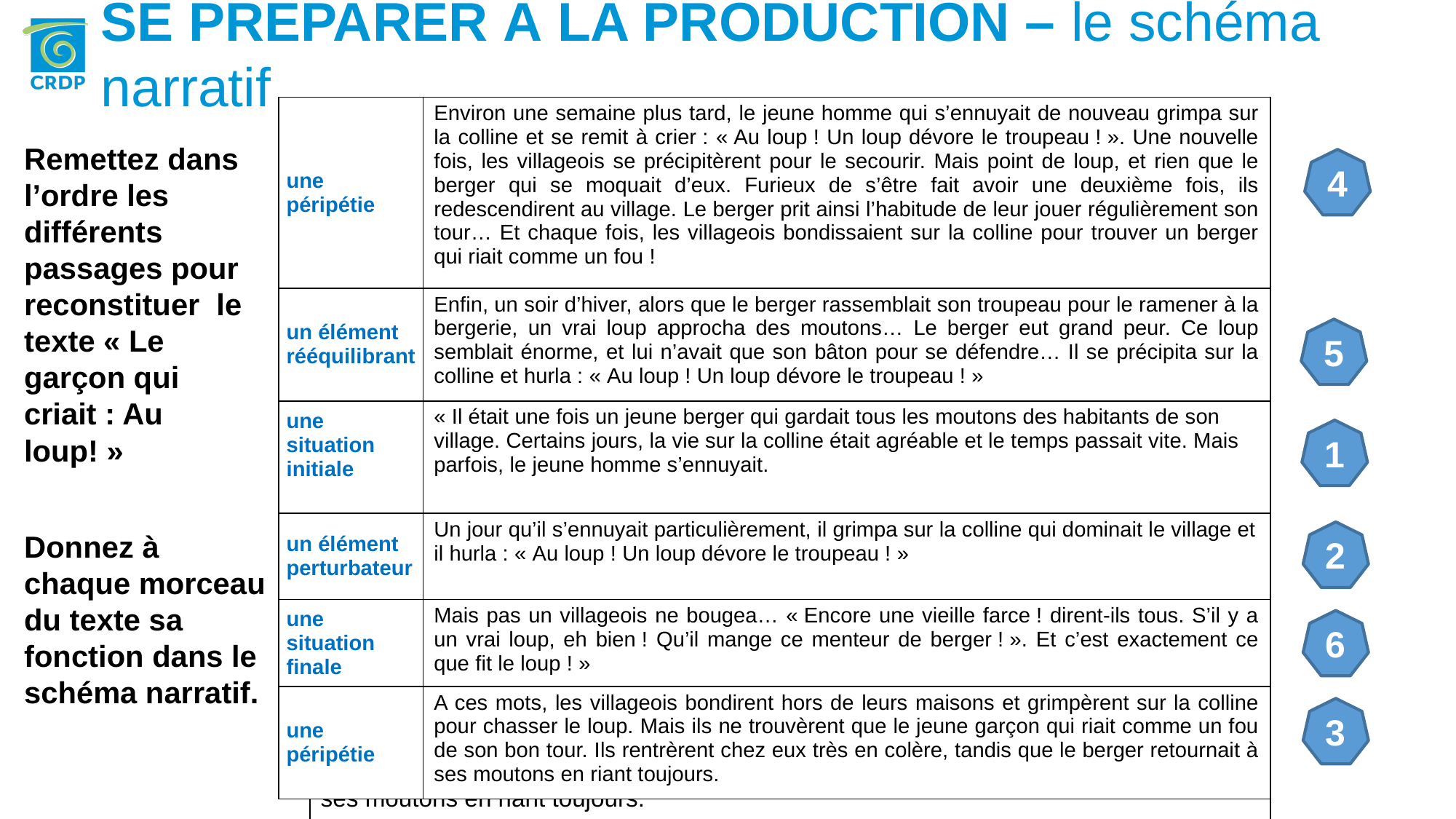

SE PRÉPARER À LA PRODUCTION – le schéma narratif
| une péripétie | Environ une semaine plus tard, le jeune homme qui s’ennuyait de nouveau grimpa sur la colline et se remit à crier : « Au loup ! Un loup dévore le troupeau ! ». Une nouvelle fois, les villageois se précipitèrent pour le secourir. Mais point de loup, et rien que le berger qui se moquait d’eux. Furieux de s’être fait avoir une deuxième fois, ils redescendirent au village. Le berger prit ainsi l’habitude de leur jouer régulièrement son tour… Et chaque fois, les villageois bondissaient sur la colline pour trouver un berger qui riait comme un fou ! |
| --- | --- |
| un élément rééquilibrant | Enfin, un soir d’hiver, alors que le berger rassemblait son troupeau pour le ramener à la bergerie, un vrai loup approcha des moutons… Le berger eut grand peur. Ce loup semblait énorme, et lui n’avait que son bâton pour se défendre… Il se précipita sur la colline et hurla : « Au loup ! Un loup dévore le troupeau ! » |
| une situation initiale | « Il était une fois un jeune berger qui gardait tous les moutons des habitants de son village. Certains jours, la vie sur la colline était agréable et le temps passait vite. Mais parfois, le jeune homme s’ennuyait. |
| un élément perturbateur | Un jour qu’il s’ennuyait particulièrement, il grimpa sur la colline qui dominait le village et il hurla : « Au loup ! Un loup dévore le troupeau ! » |
| une situation finale | Mais pas un villageois ne bougea… « Encore une vieille farce ! dirent-ils tous. S’il y a un vrai loup, eh bien ! Qu’il mange ce menteur de berger ! ». Et c’est exactement ce que fit le loup ! » |
| une péripétie | A ces mots, les villageois bondirent hors de leurs maisons et grimpèrent sur la colline pour chasser le loup. Mais ils ne trouvèrent que le jeune garçon qui riait comme un fou de son bon tour. Ils rentrèrent chez eux très en colère, tandis que le berger retournait à ses moutons en riant toujours. |
| Environ une semaine plus tard, le jeune homme qui s’ennuyait de nouveau grimpa sur la colline et se remit à crier : « Au loup ! Un loup dévore le troupeau ! ». Une nouvelle fois, les villageois se précipitèrent pour le secourir. Mais point de loup, et rien que le berger qui se moquait d’eux. Furieux de s’être fait avoir une deuxième fois, ils redescendirent au village. Le berger prit ainsi l’habitude de leur jouer régulièrement son tour… Et chaque fois, les villageois bondissaient sur la colline pour trouver un berger qui riait comme un fou ! |
| --- |
| Enfin, un soir d’hiver, alors que le berger rassemblait son troupeau pour le ramener à la bergerie, un vrai loup approcha des moutons… Le berger eut grand peur. Ce loup semblait énorme, et lui n’avait que son bâton pour se défendre… Il se précipita sur la colline et hurla : « Au loup ! Un loup dévore le troupeau ! » |
| « Il était une fois un jeune berger qui gardait tous les moutons des habitants de son village. Certains jours, la vie sur la colline était agréable et le temps passait vite. Mais parfois, le jeune homme s’ennuyait. |
| Un jour qu’il s’ennuyait particulièrement, il grimpa sur la colline qui dominait le village et il hurla : « Au loup ! Un loup dévore le troupeau ! » |
| Mais pas un villageois ne bougea… « Encore une vieille farce ! dirent-ils tous. S’il y a un vrai loup, eh bien ! Qu’il mange ce menteur de berger ! ». Et c’est exactement ce que fit le loup ! » |
| A ces mots, les villageois bondirent hors de leurs maisons et grimpèrent sur la colline pour chasser le loup. Mais ils ne trouvèrent que le jeune garçon qui riait comme un fou de son bon tour. Ils rentrèrent chez eux très en colère, tandis que le berger retournait à ses moutons en riant toujours. |
4
Remettez dans l’ordre les différents passages pour reconstituer  le texte « Le garçon qui criait : Au loup! »
5
1
Donnez à chaque morceau du texte sa fonction dans le schéma narratif.
2
6
3